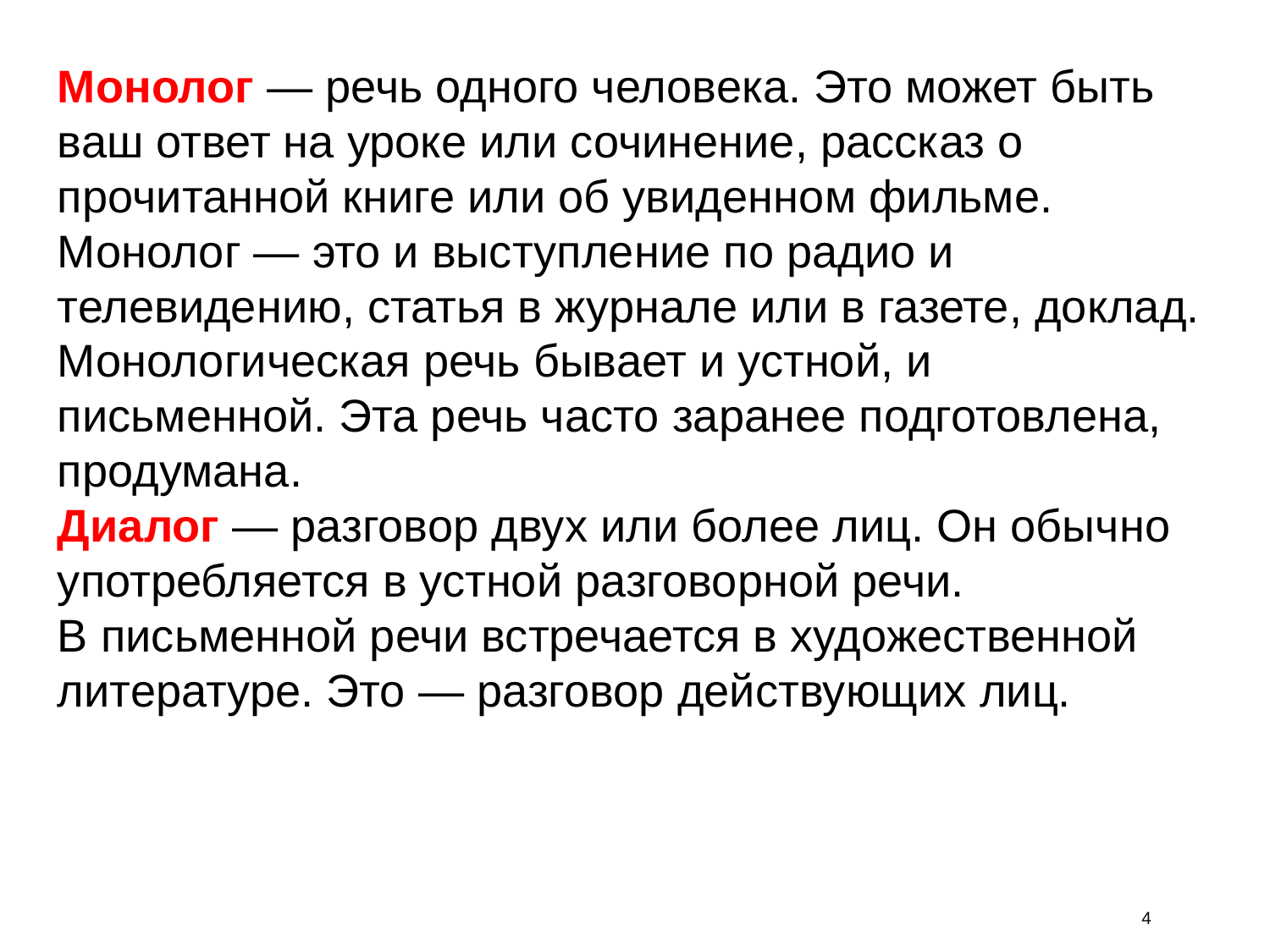

Монолог — речь одного человека. Это может быть ваш ответ на уроке или сочинение, рассказ о прочитанной книге или об увиденном фильме. Монолог — это и выступление по радио и телевидению, статья в журнале или в газете, доклад.
Монологическая речь бывает и устной, и письменной. Эта речь часто заранее подготовлена, продумана.
Диалог — разговор двух или более лиц. Он обычно употребляется в устной разговорной речи.
В письменной речи встречается в художественной литературе. Это — разговор действующих лиц.
4